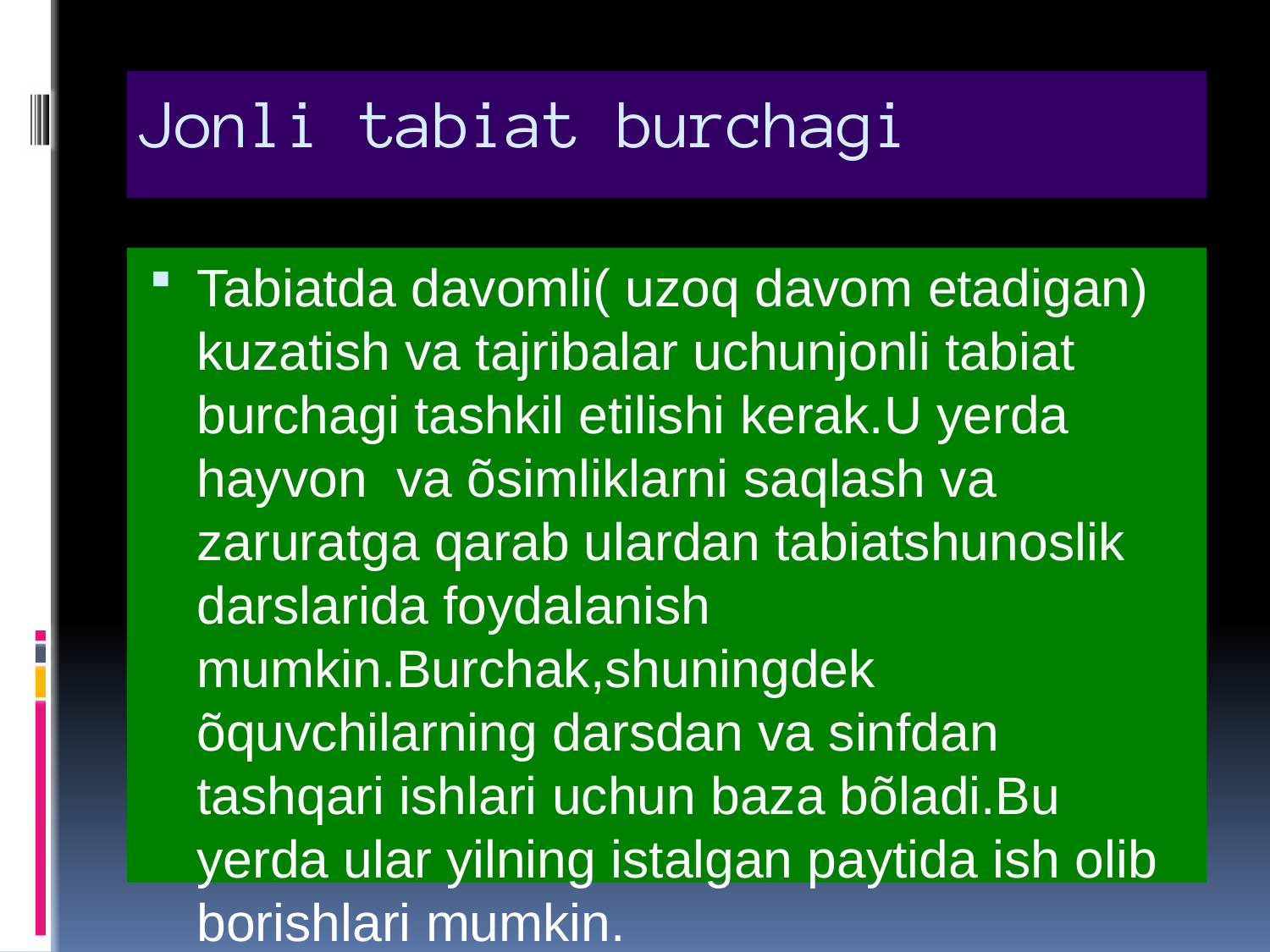

# Jonli tabiat burchagi
Tabiatda davomli( uzoq davom etadigan) kuzatish va tajribalar uchunjonli tabiat burchagi tashkil etilishi kerak.U yerda hayvon  va õsimliklarni saqlash va zaruratga qarab ulardan tabiatshunoslik darslarida foydalanish mumkin.Burchak,shuningdek õquvchilarning darsdan va sinfdan tashqari ishlari uchun baza bõladi.Bu yerda ular yilning istalgan paytida ish olib borishlari mumkin.